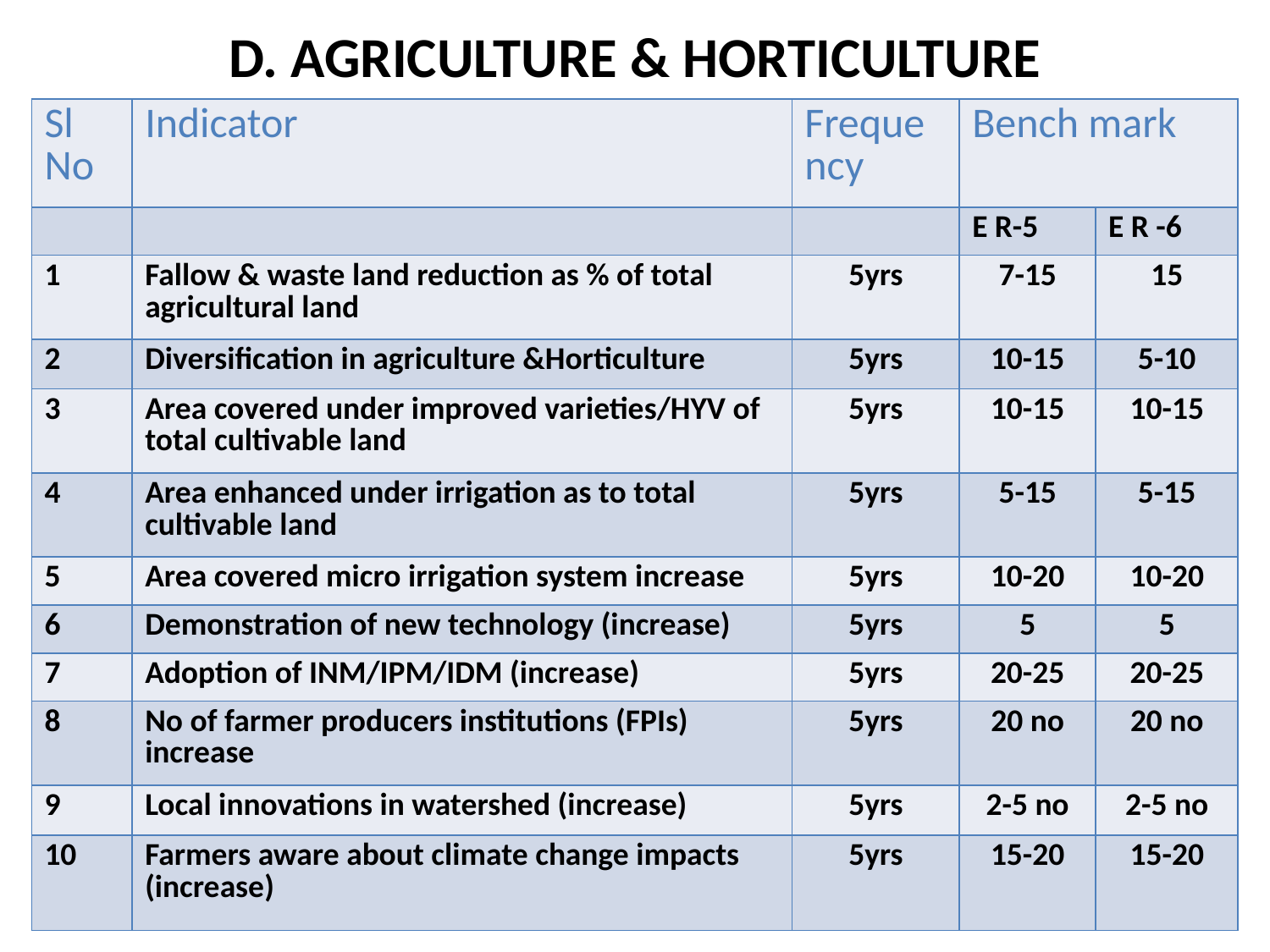

# D. AGRICULTURE & HORTICULTURE
| Sl No | Indicator | Frequency | Bench mark |  |
| --- | --- | --- | --- | --- |
|  |  |  | E R-5 | E R -6 |
| 1 | Fallow & waste land reduction as % of total agricultural land | 5yrs | 7-15 | 15 |
| 2 | Diversification in agriculture &Horticulture | 5yrs | 10-15 | 5-10 |
| 3 | Area covered under improved varieties/HYV of total cultivable land | 5yrs | 10-15 | 10-15 |
| 4 | Area enhanced under irrigation as to total cultivable land | 5yrs | 5-15 | 5-15 |
| 5 | Area covered micro irrigation system increase | 5yrs | 10-20 | 10-20 |
| 6 | Demonstration of new technology (increase) | 5yrs | 5 | 5 |
| 7 | Adoption of INM/IPM/IDM (increase) | 5yrs | 20-25 | 20-25 |
| 8 | No of farmer producers institutions (FPIs) increase | 5yrs | 20 no | 20 no |
| 9 | Local innovations in watershed (increase) | 5yrs | 2-5 no | 2-5 no |
| 10 | Farmers aware about climate change impacts (increase) | 5yrs | 15-20 | 15-20 |